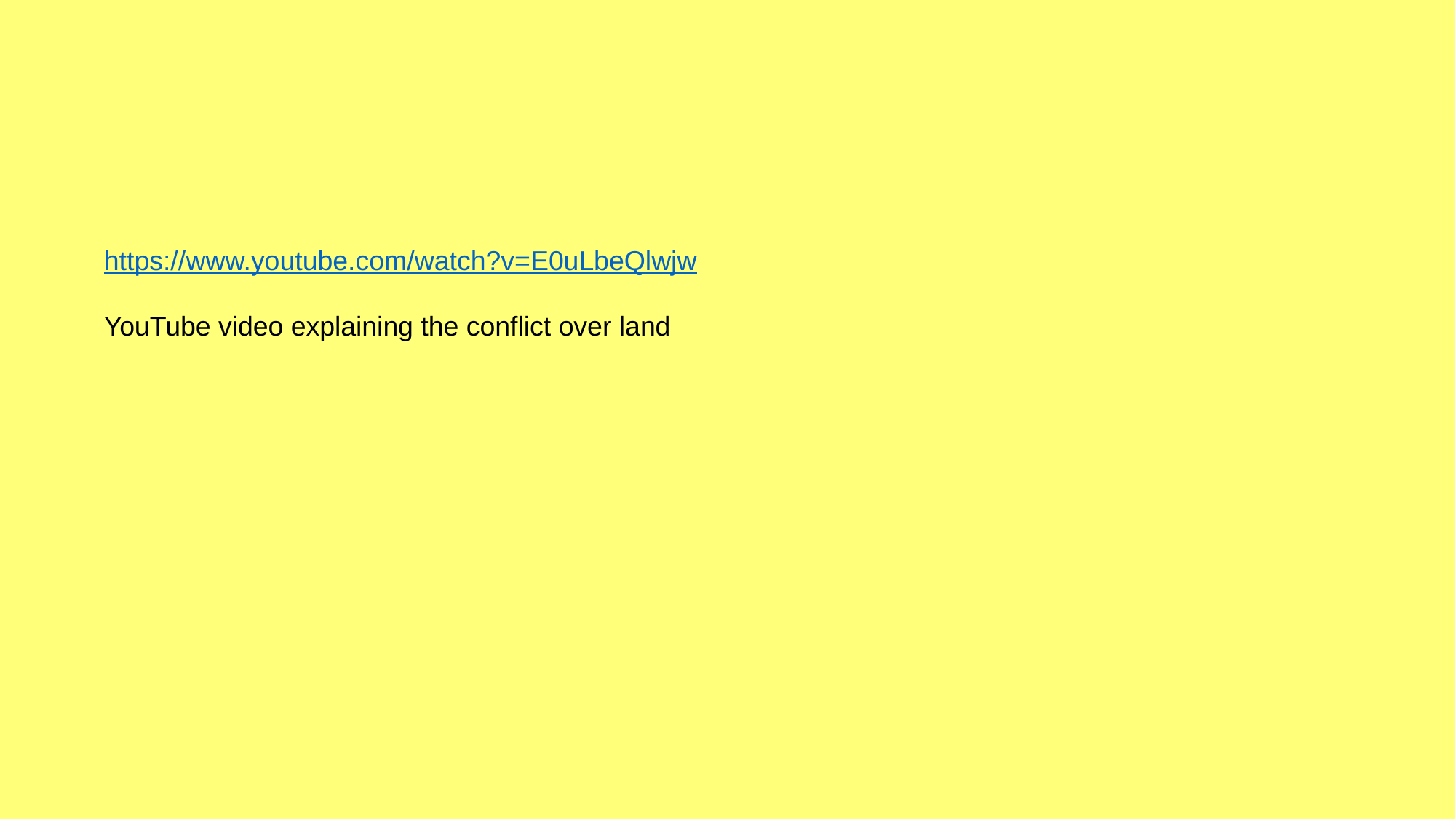

https://www.youtube.com/watch?v=E0uLbeQlwjw

YouTube video explaining the conflict over land